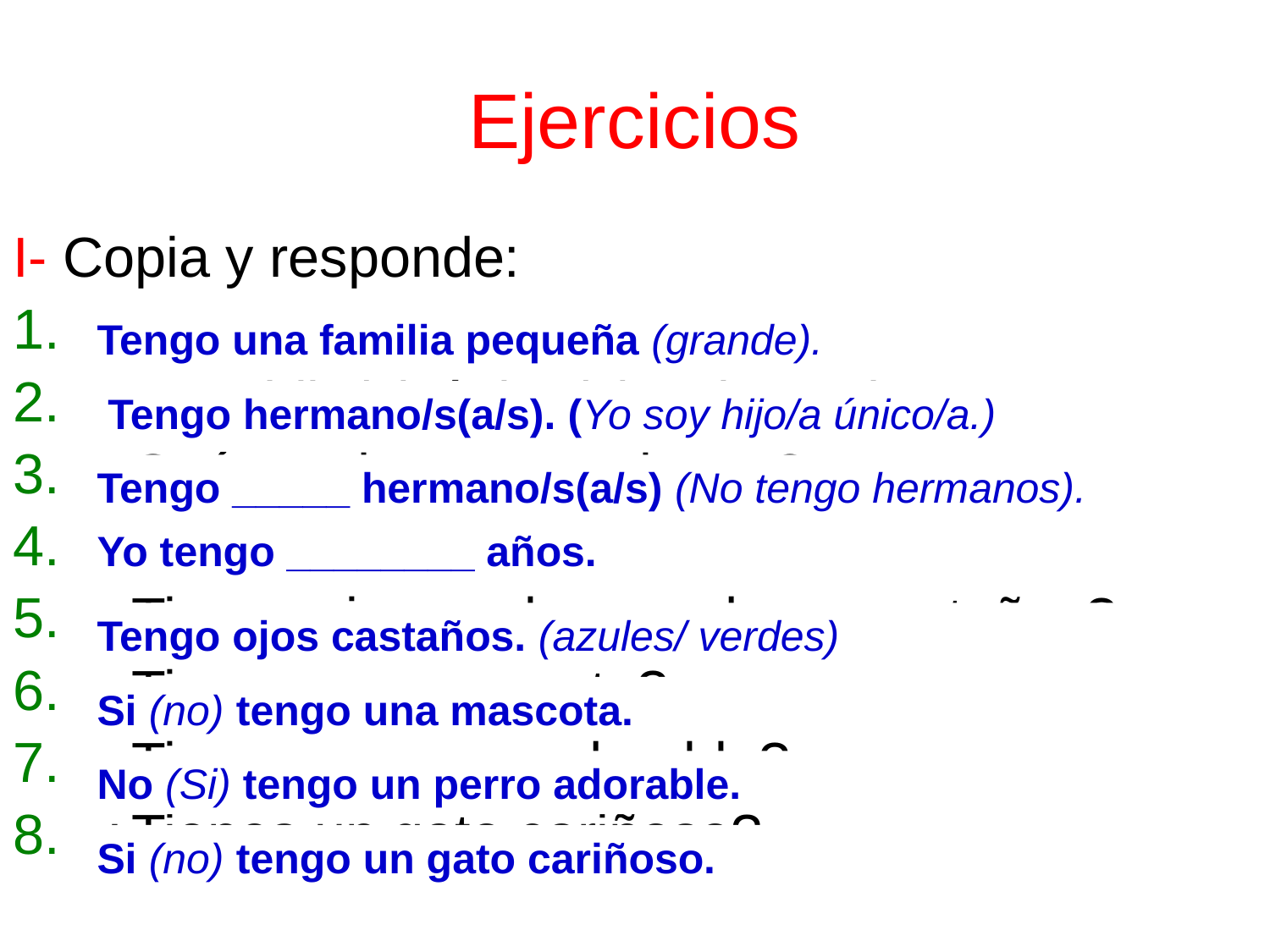

# Ejercicios
I- Copia y responde:
¿Tienes una familia grande o pequeña?
¿Eres hijo(a) único(a) o tienes hermanos?
¿Cuántos hermanos tienes?
Y tú, ¿cuántos años tienes?
¿Tienes ojos azules, verdes o castaños?
¿Tienes una mascota?
¿Tienes un perro adorable?
¿Tienes un gato cariñoso?
Tengo una familia pequeña (grande).
Tengo hermano/s(a/s). (Yo soy hijo/a único/a.)
Tengo _____ hermano/s(a/s) (No tengo hermanos).
Yo tengo ________ años.
Tengo ojos castaños. (azules/ verdes)
Si (no) tengo una mascota.
No (Si) tengo un perro adorable.
Si (no) tengo un gato cariñoso.